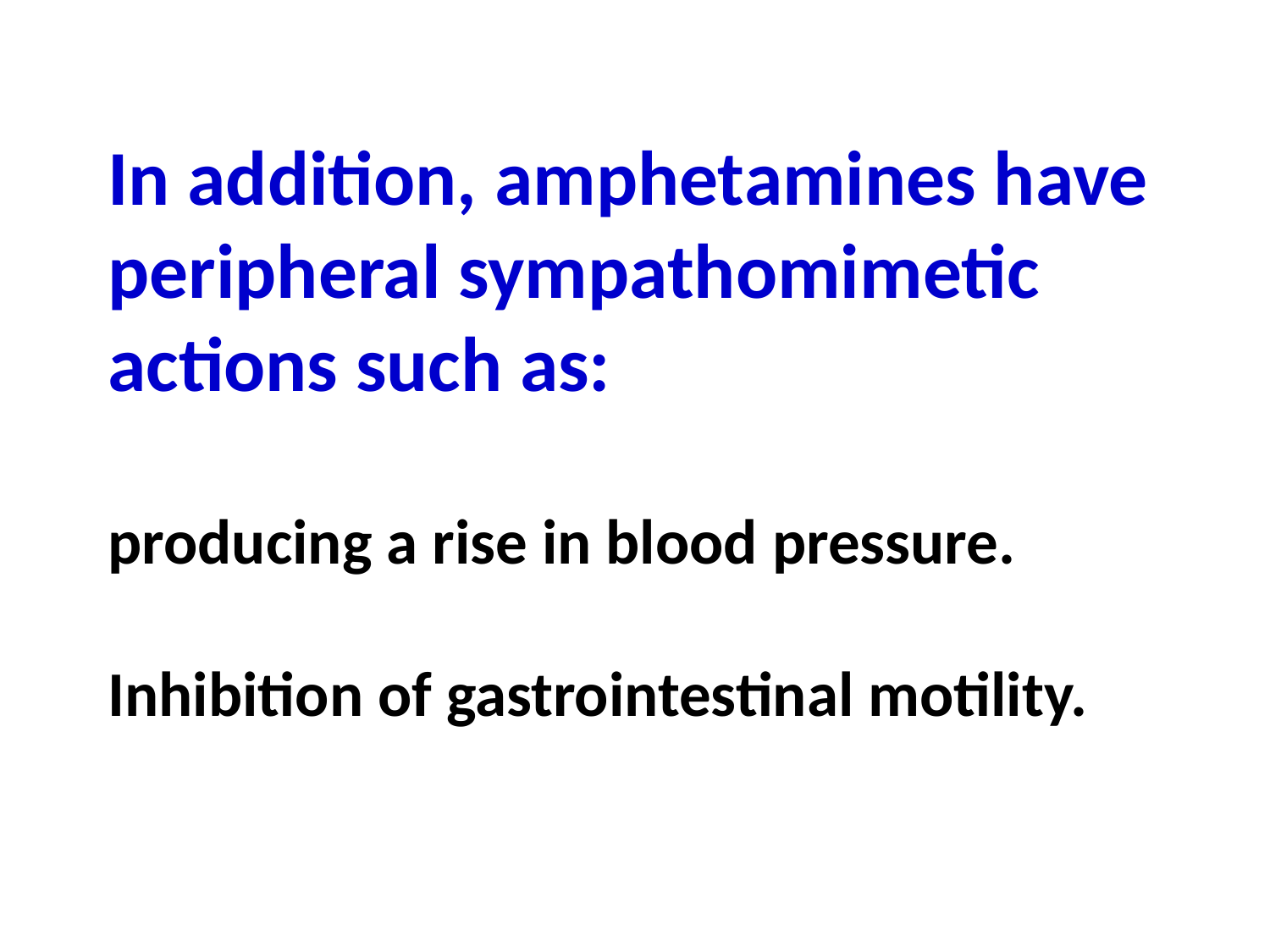

# In addition, amphetamines have peripheral sympathomimetic actions such as: producing a rise in blood pressure. Inhibition of gastrointestinal motility.